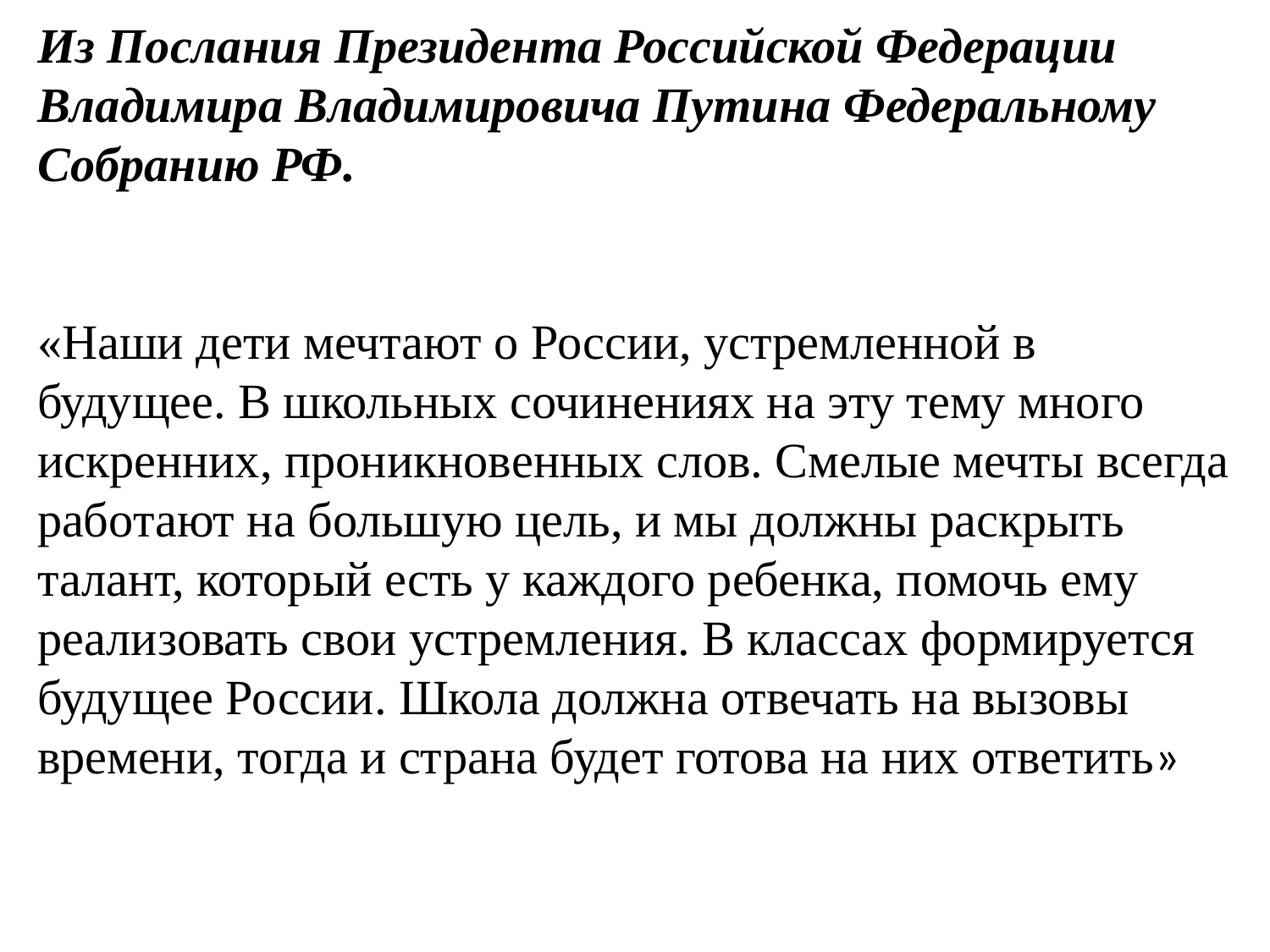

Из Послания Президента Российской Федерации
Владимира Владимировича Путина Федеральному Собранию РФ.

«Наши дети мечтают о России, устремленной в будущее. В школьных сочинениях на эту тему много искренних, проникновенных слов. Смелые мечты всегда работают на большую цель, и мы должны раскрыть талант, который есть у каждого ребенка, помочь ему реализовать свои устремления. В классах формируется будущее России. Школа должна отвечать на вызовы времени, тогда и страна будет готова на них ответить»